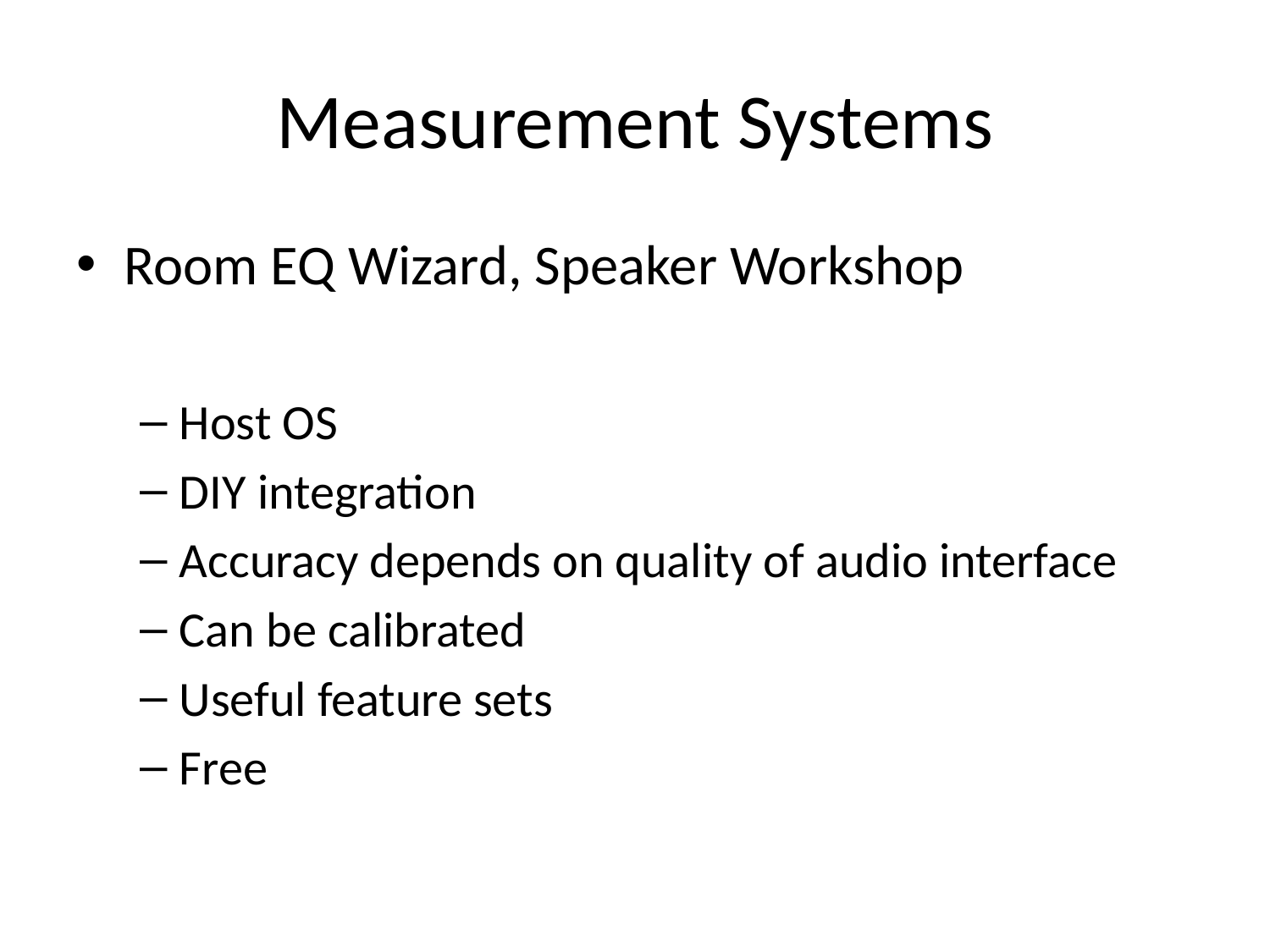

# Measurement Systems
Room EQ Wizard, Speaker Workshop

Host OS
DIY integration
Accuracy depends on quality of audio interface
Can be calibrated
Useful feature sets
Free